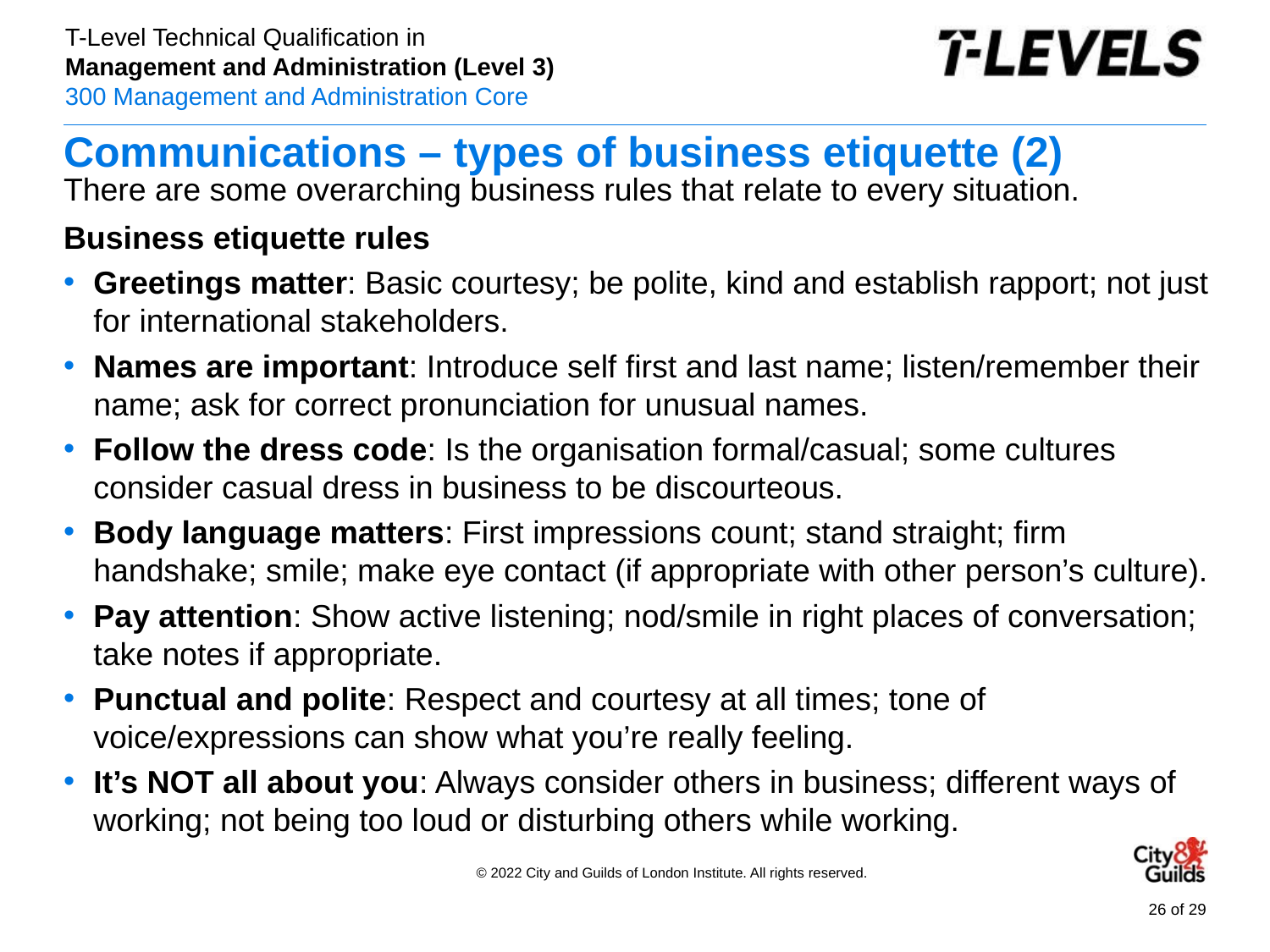

# Communications – types of business etiquette (2)
There are some overarching business rules that relate to every situation.
Business etiquette rules
Greetings matter: Basic courtesy; be polite, kind and establish rapport; not just for international stakeholders.
Names are important: Introduce self first and last name; listen/remember their name; ask for correct pronunciation for unusual names.
Follow the dress code: Is the organisation formal/casual; some cultures consider casual dress in business to be discourteous.
Body language matters: First impressions count; stand straight; firm handshake; smile; make eye contact (if appropriate with other person’s culture).
Pay attention: Show active listening; nod/smile in right places of conversation; take notes if appropriate.
Punctual and polite: Respect and courtesy at all times; tone of voice/expressions can show what you’re really feeling.
It’s NOT all about you: Always consider others in business; different ways of working; not being too loud or disturbing others while working.